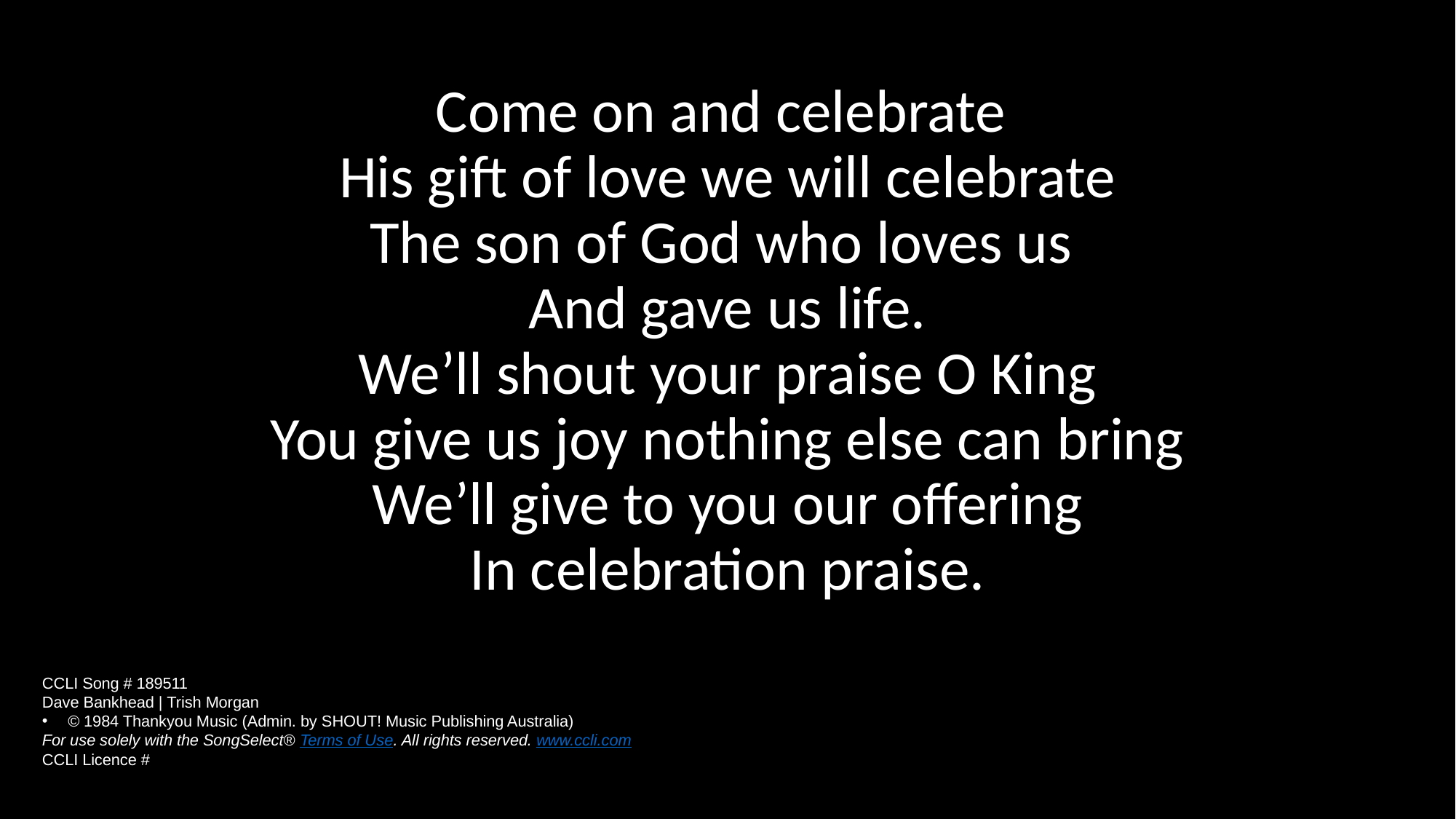

Come on and celebrate
His gift of love we will celebrate
The son of God who loves us
And gave us life.
We’ll shout your praise O King
You give us joy nothing else can bring
We’ll give to you our offering
In celebration praise.
CCLI Song # 189511
Dave Bankhead | Trish Morgan
© 1984 Thankyou Music (Admin. by SHOUT! Music Publishing Australia)
For use solely with the SongSelect® Terms of Use. All rights reserved. www.ccli.com
CCLI Licence #